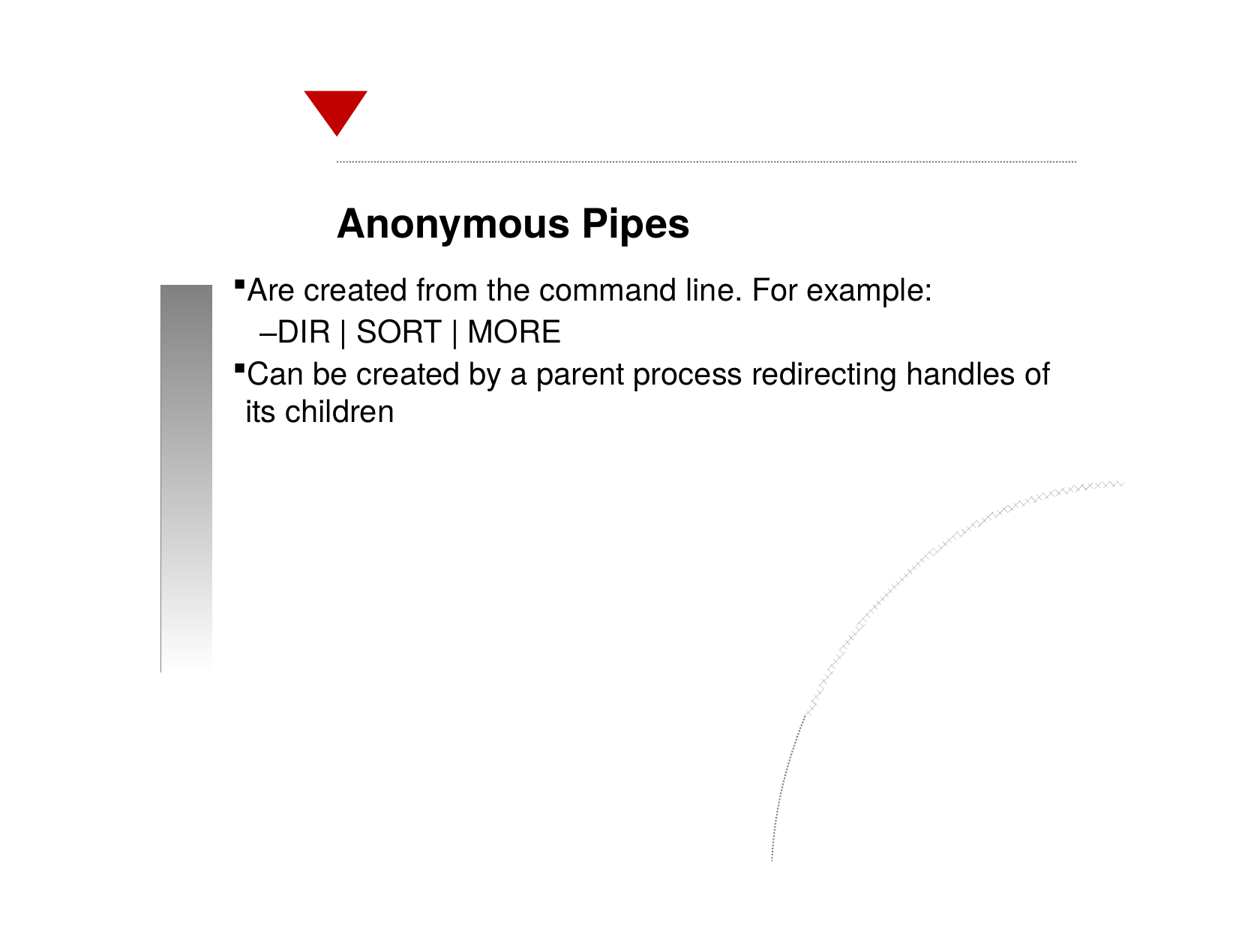

Anonymous Pipes
Are created from the command line. For example:
DIR | SORT | MORE
Can be created by a parent process redirecting handles of its children